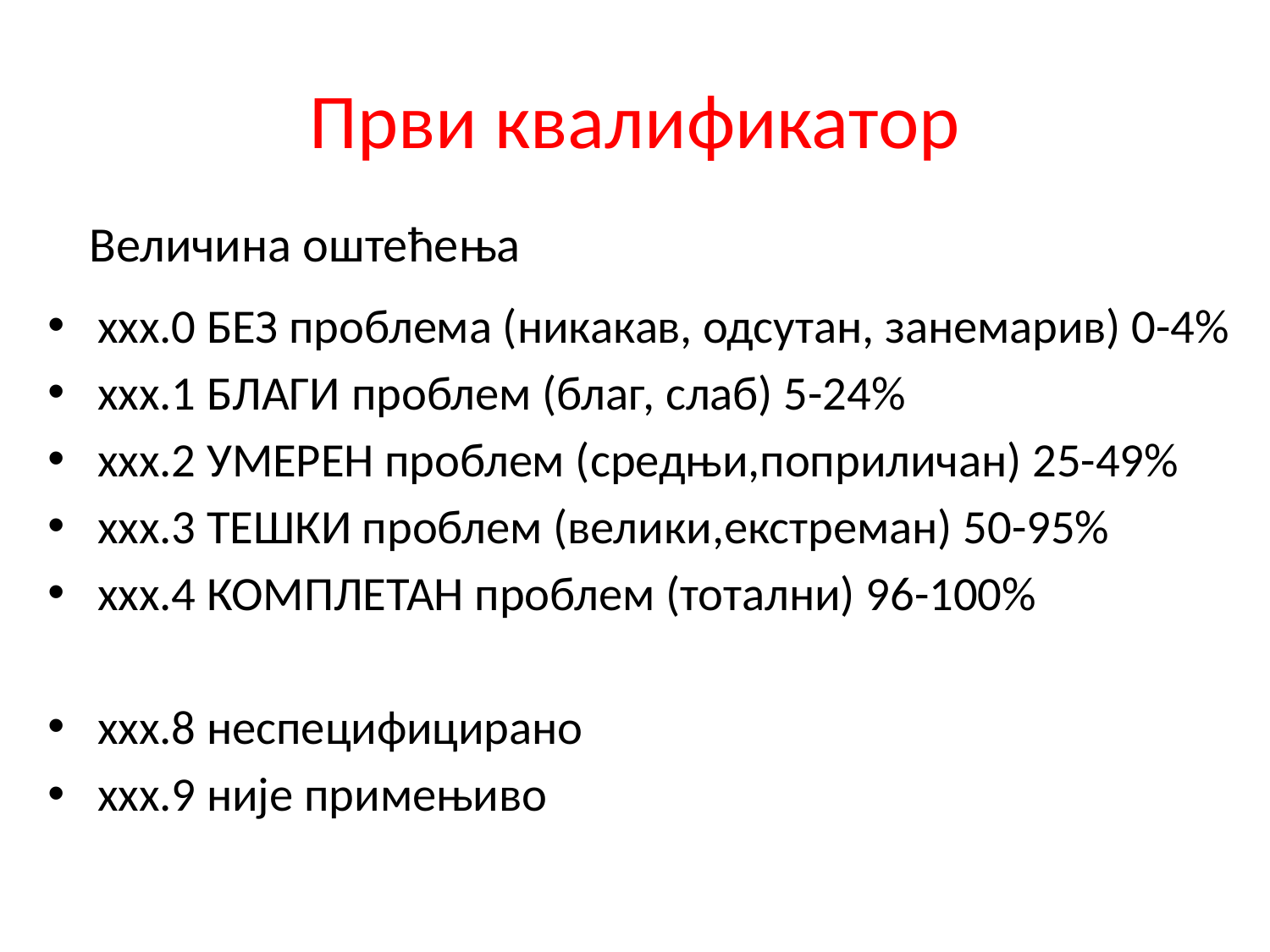

# Први квалификатор
Величина оштећења

xxx.0 БЕЗ проблема (никакав, одсутан, занемарив) 0-4%
xxx.1 БЛАГИ проблем (благ, слаб) 5-24%
xxx.2 УМЕРЕН проблем (средњи,поприличан) 25-49%
xxx.3 ТЕШКИ проблем (велики,екстреман) 50-95%
xxx.4 КОМПЛЕТАН проблем (тотални) 96-100%

xxx.8 неспецифицирано
xxx.9 није примењиво